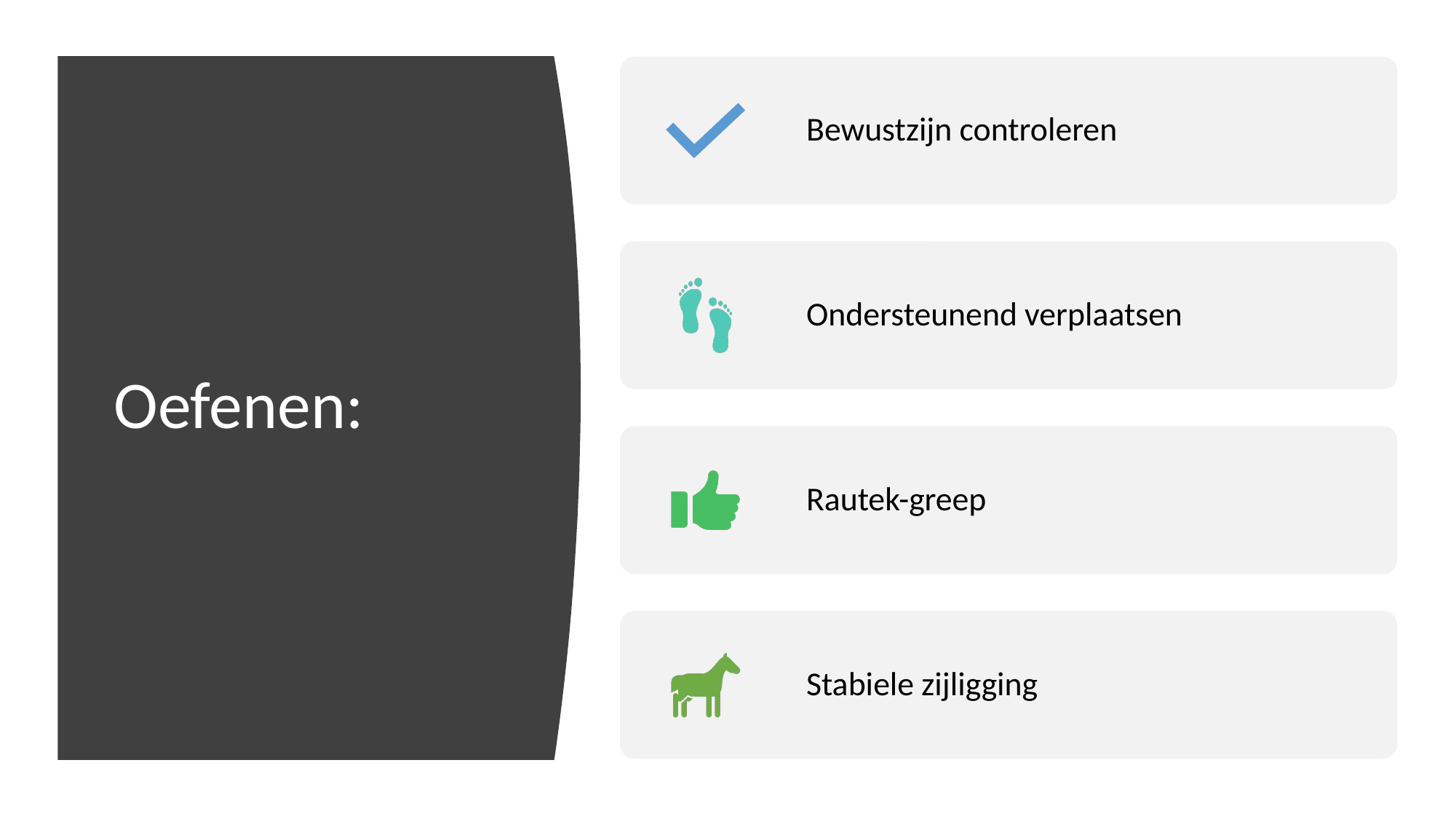

Bewustzijn controleren
Ondersteunend verplaatsen
Rautek-greep
Stabiele zijligging

# Oefenen: